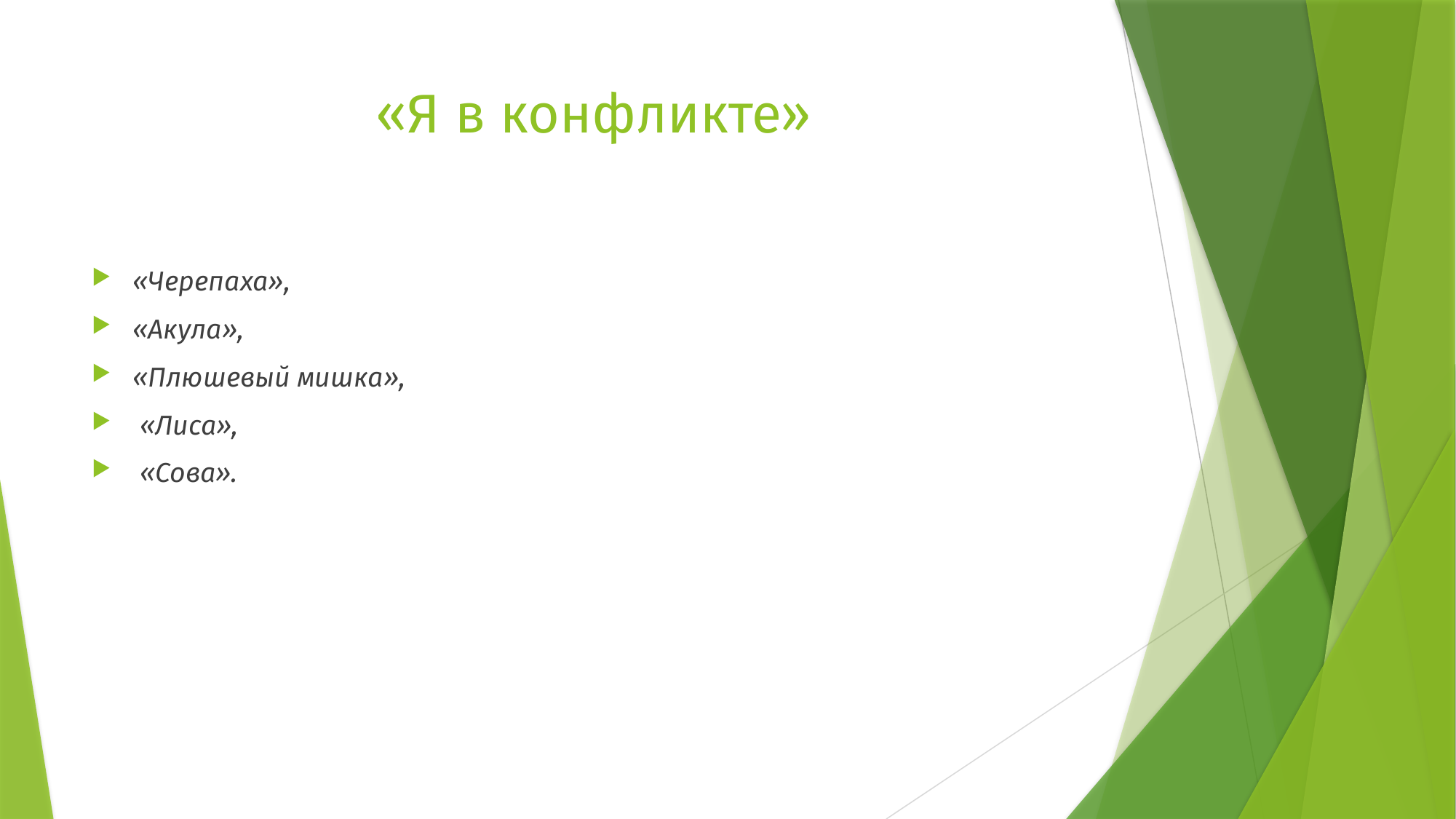

# «Я в конфликте»
«Черепаха»,
«Акула»,
«Плюшевый мишка»,
 «Лиса»,
 «Сова».